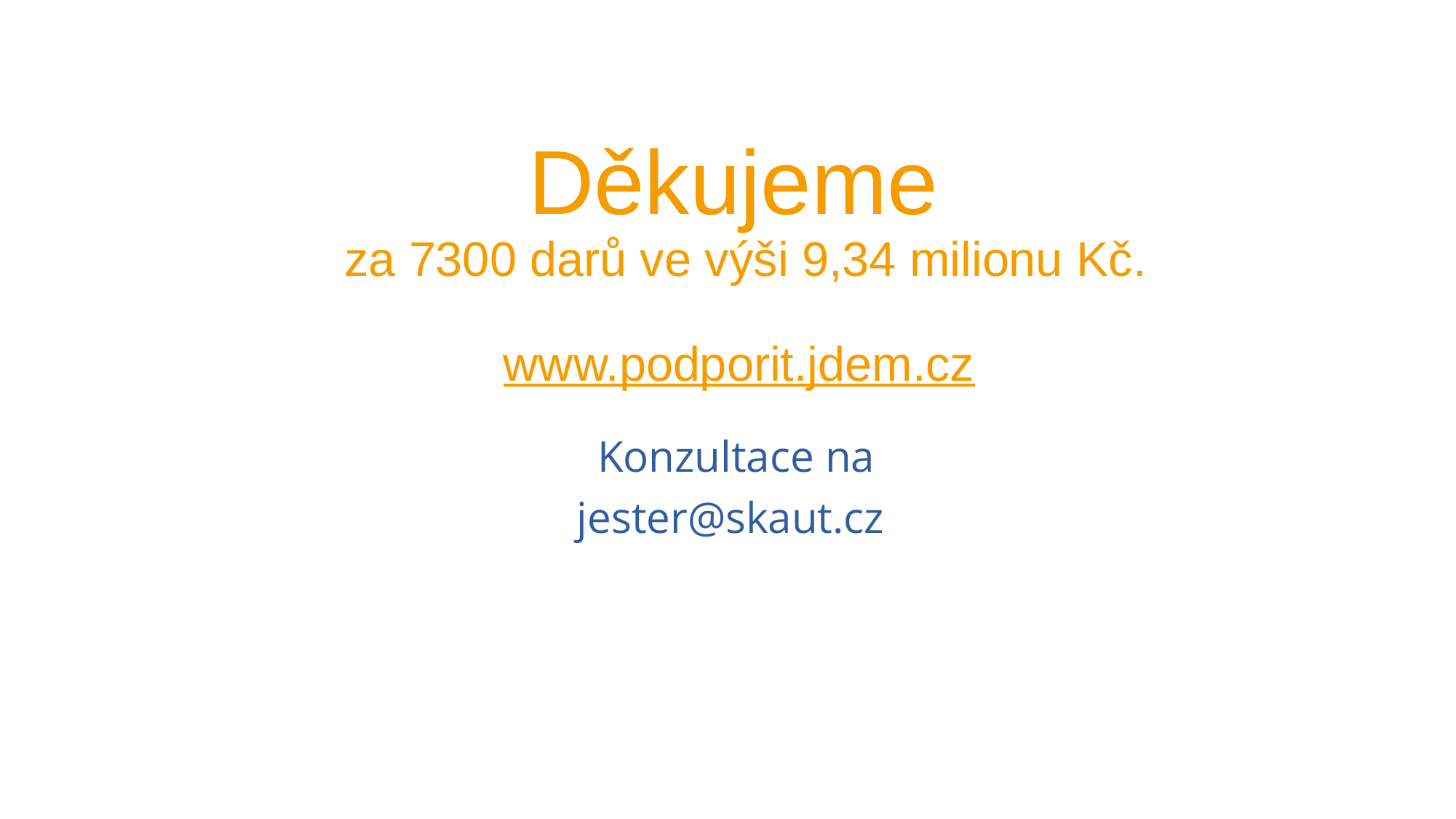

# Děkujeme za 7300 darů ve výši 9,34 milionu Kč. www.podporit.jdem.cz
 Konzultace na
jester@skaut.cz